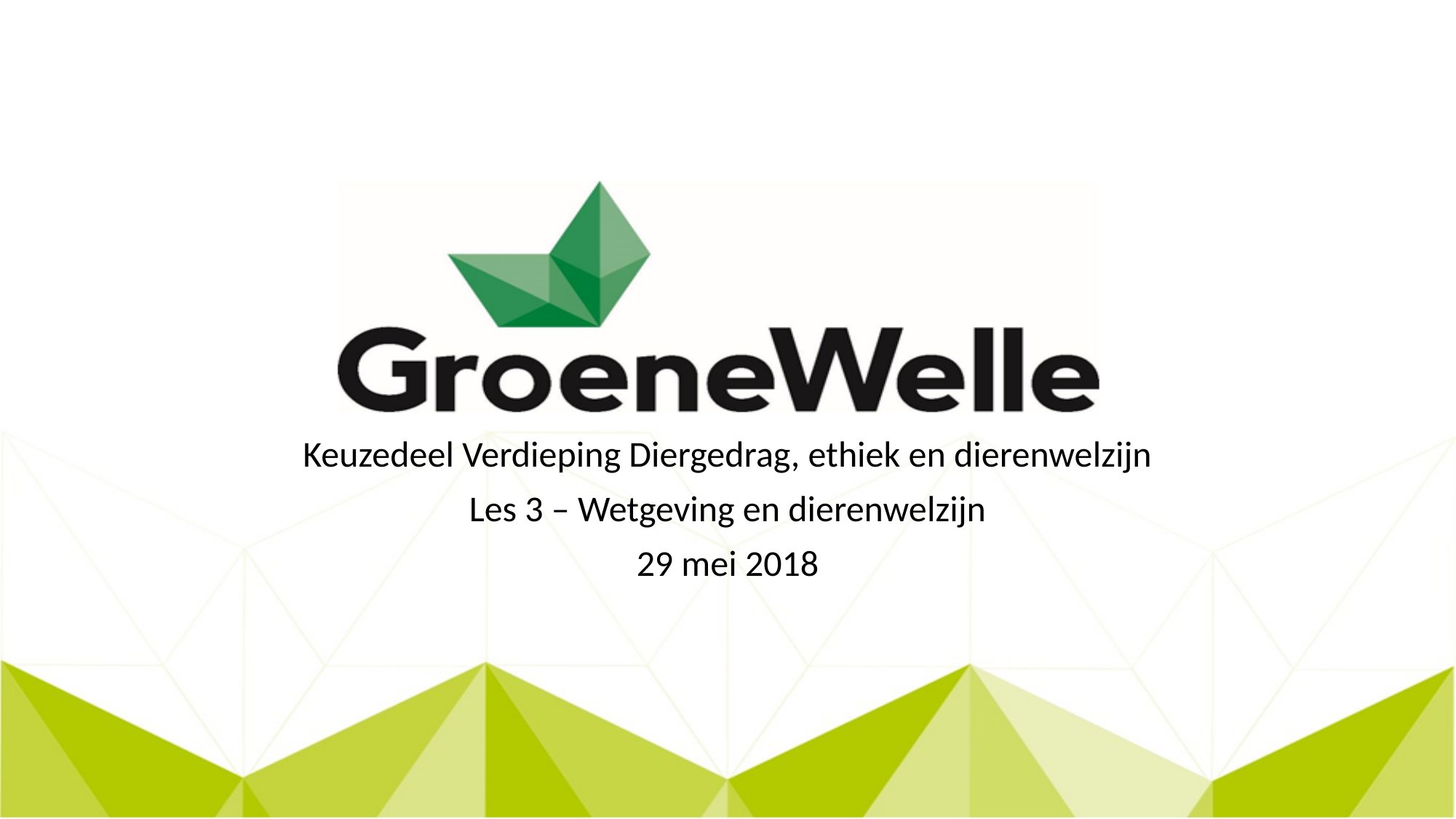

Keuzedeel Verdieping Diergedrag, ethiek en dierenwelzijn
Les 3 – Wetgeving en dierenwelzijn
29 mei 2018